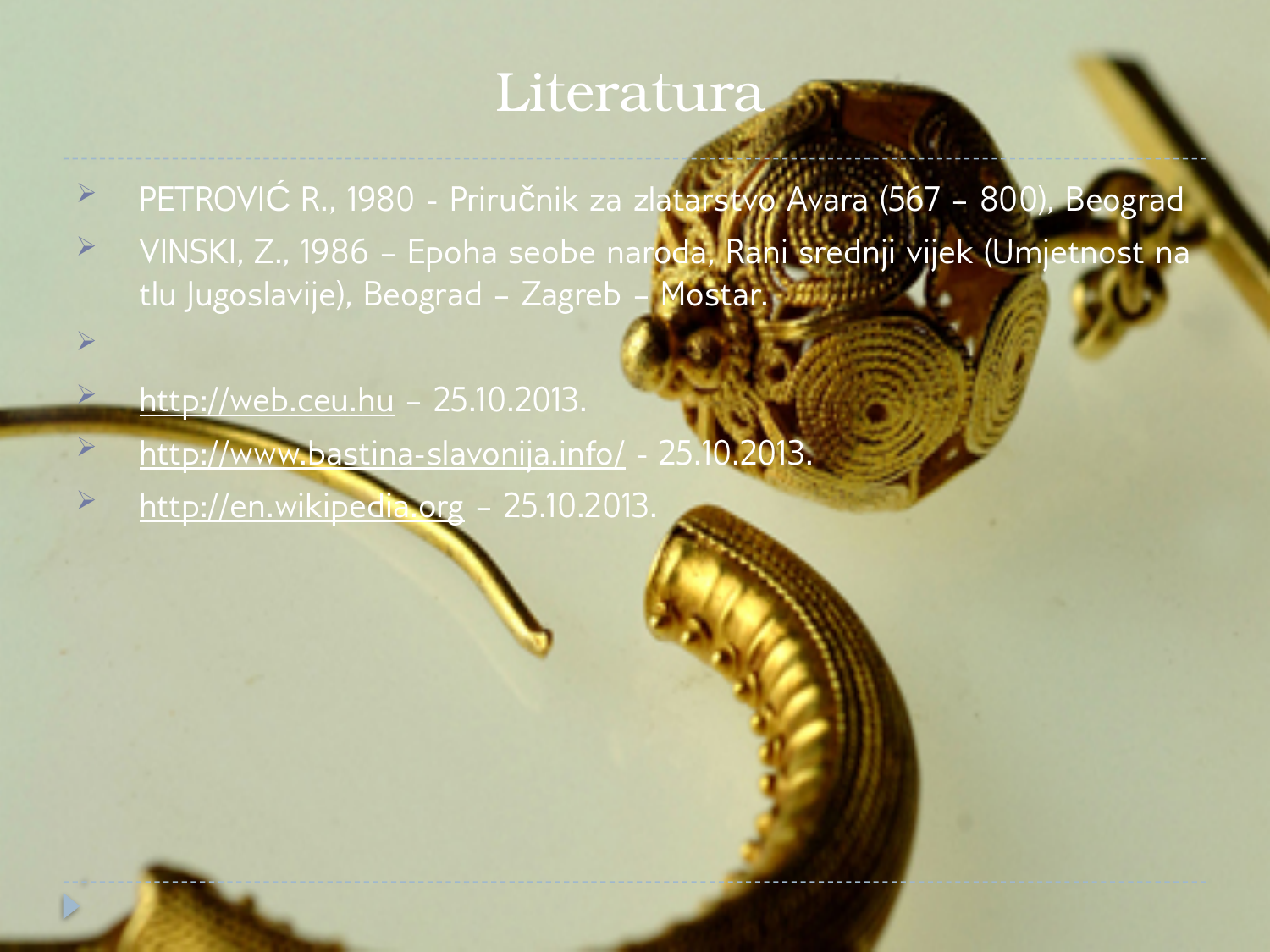

# Literatura
PETROVIĆ R., 1980 - Priručnik za zlatarstvo Avara (567 – 800), Beograd
VINSKI, Z., 1986 – Epoha seobe naroda, Rani srednji vijek (Umjetnost na tlu Jugoslavije), Beograd – Zagreb – Mostar.

http://web.ceu.hu – 25.10.2013.
http://www.bastina-slavonija.info/ - 25.10.2013.
http://en.wikipedia.org – 25.10.2013.